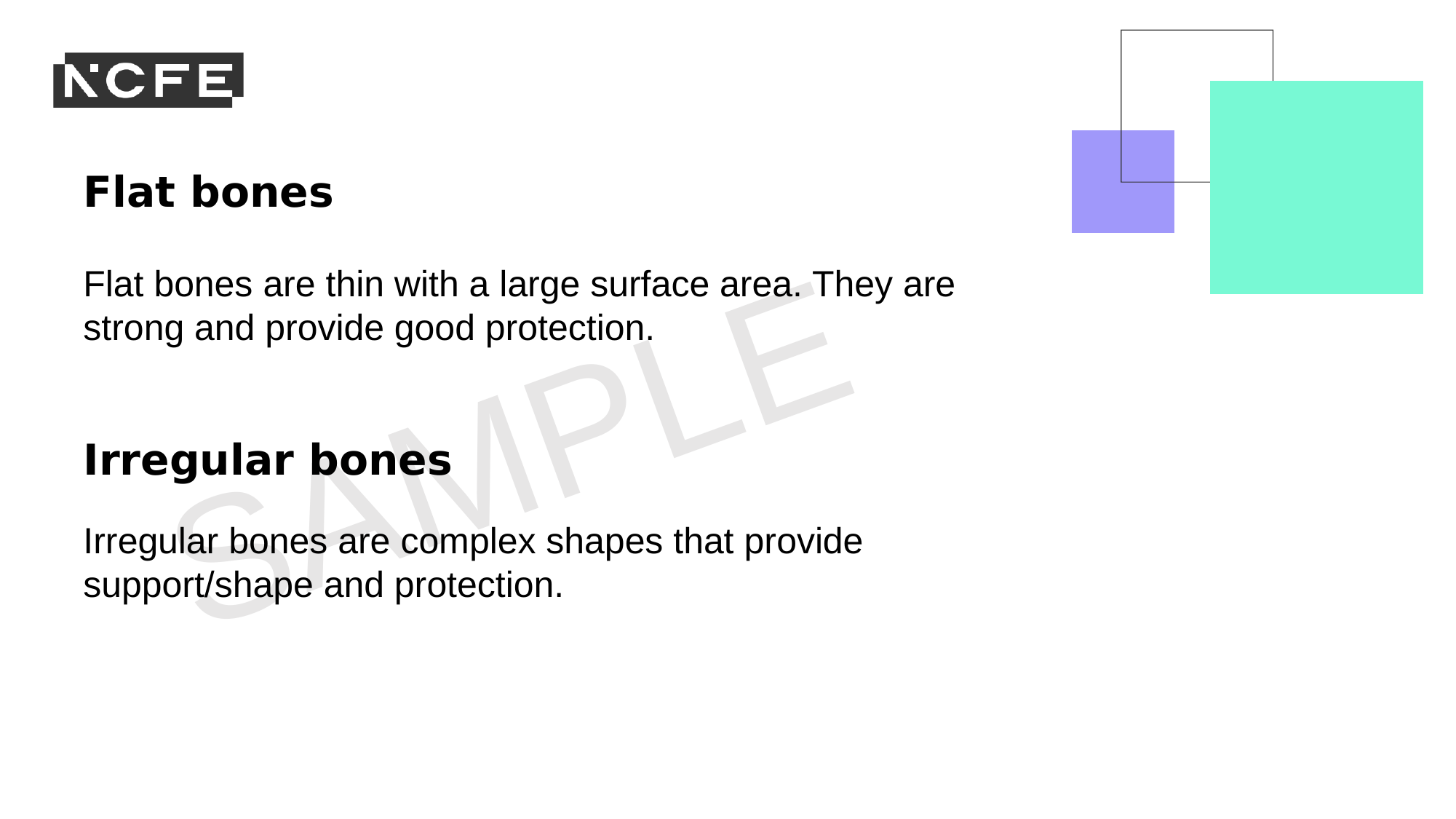

Flat bones
Flat bones are thin with a large surface area. They are strong and provide good protection.
Irregular bones
Irregular bones are complex shapes that provide support/shape and protection.